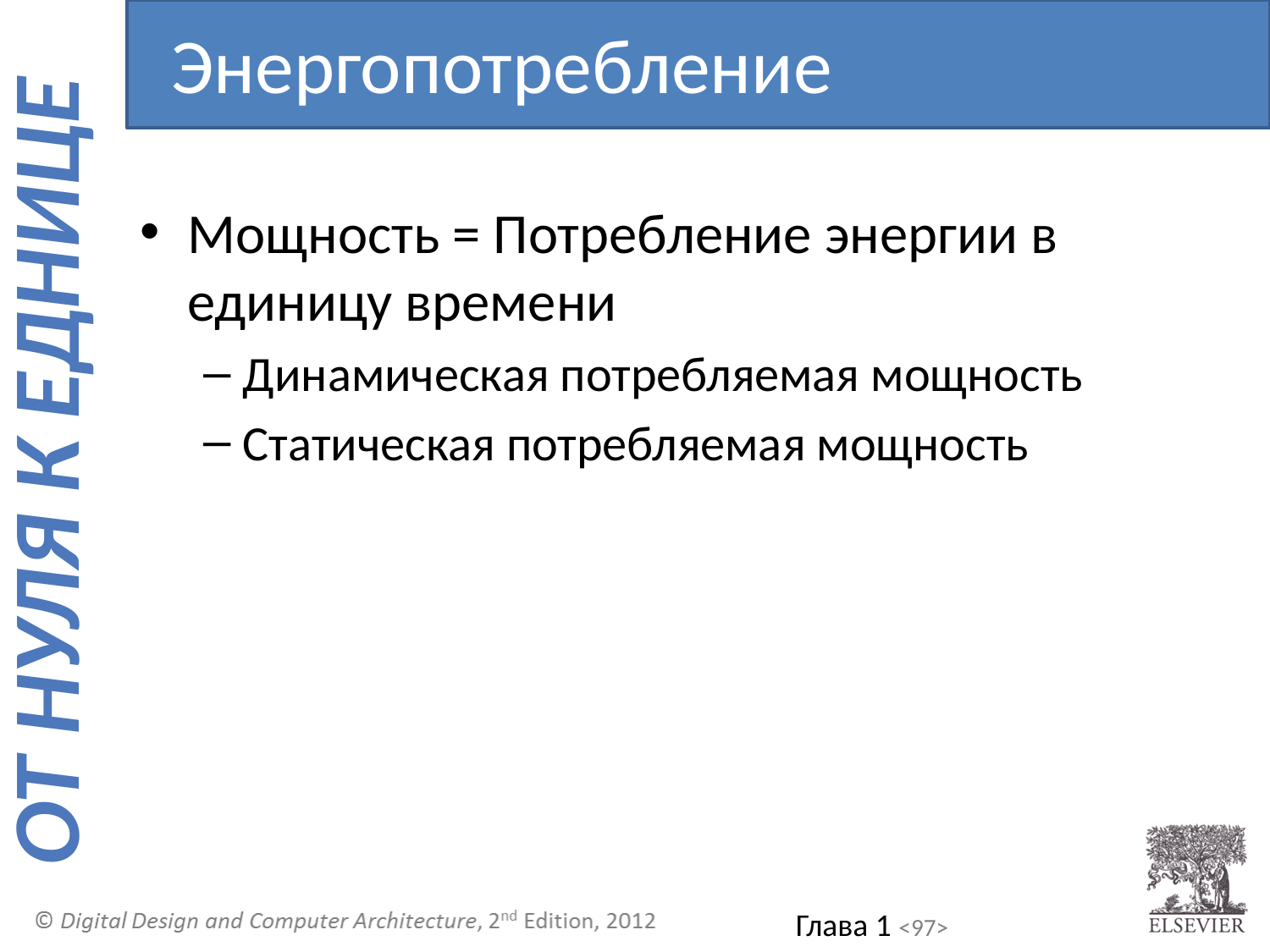

Энергопотребление
Мощность = Потребление энергии в единицу времени
Динамическая потребляемая мощность
Статическая потребляемая мощность